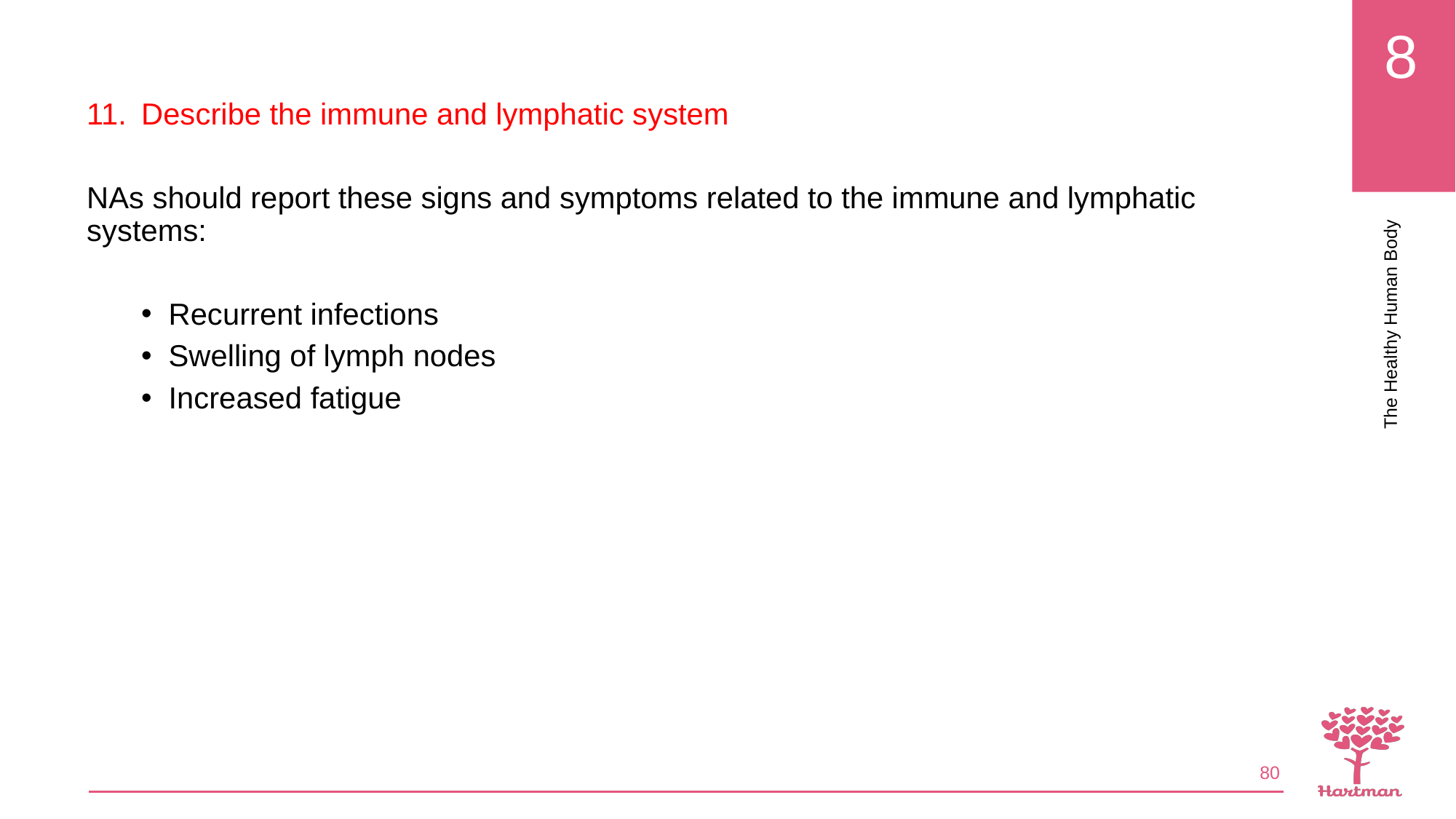

Describe the immune and lymphatic system

NAs should report these signs and symptoms related to the immune and lymphatic systems:

Recurrent infections
Swelling of lymph nodes
Increased fatigue

80